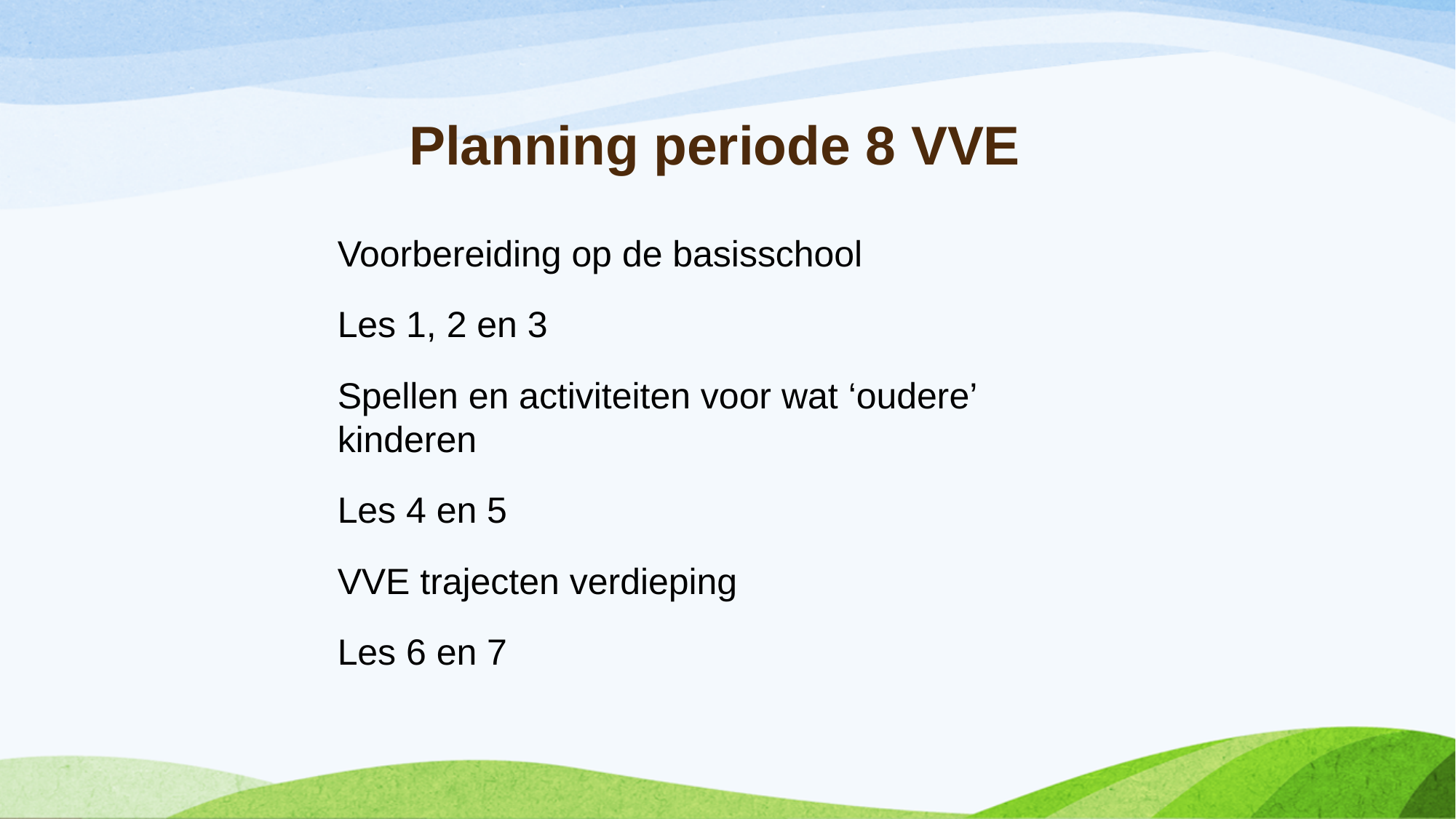

# Planning periode 8 VVE
Voorbereiding op de basisschool
Les 1, 2 en 3
Spellen en activiteiten voor wat ‘oudere’ kinderen
Les 4 en 5
VVE trajecten verdieping
Les 6 en 7